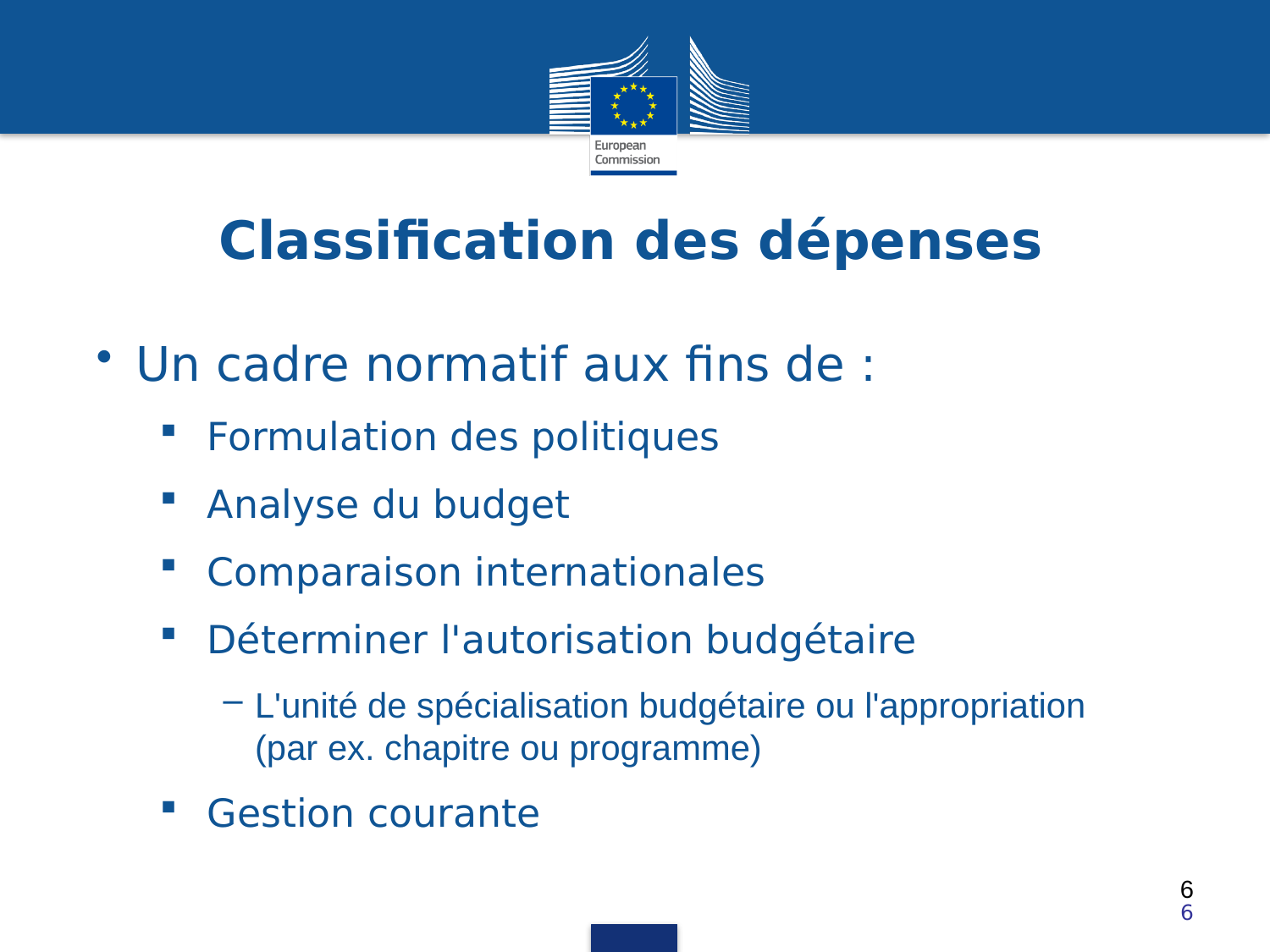

Classification des dépenses
Un cadre normatif aux fins de :
Formulation des politiques
Analyse du budget
Comparaison internationales
Déterminer l'autorisation budgétaire
L'unité de spécialisation budgétaire ou l'appropriation  (par ex. chapitre ou programme)
Gestion courante

6
6